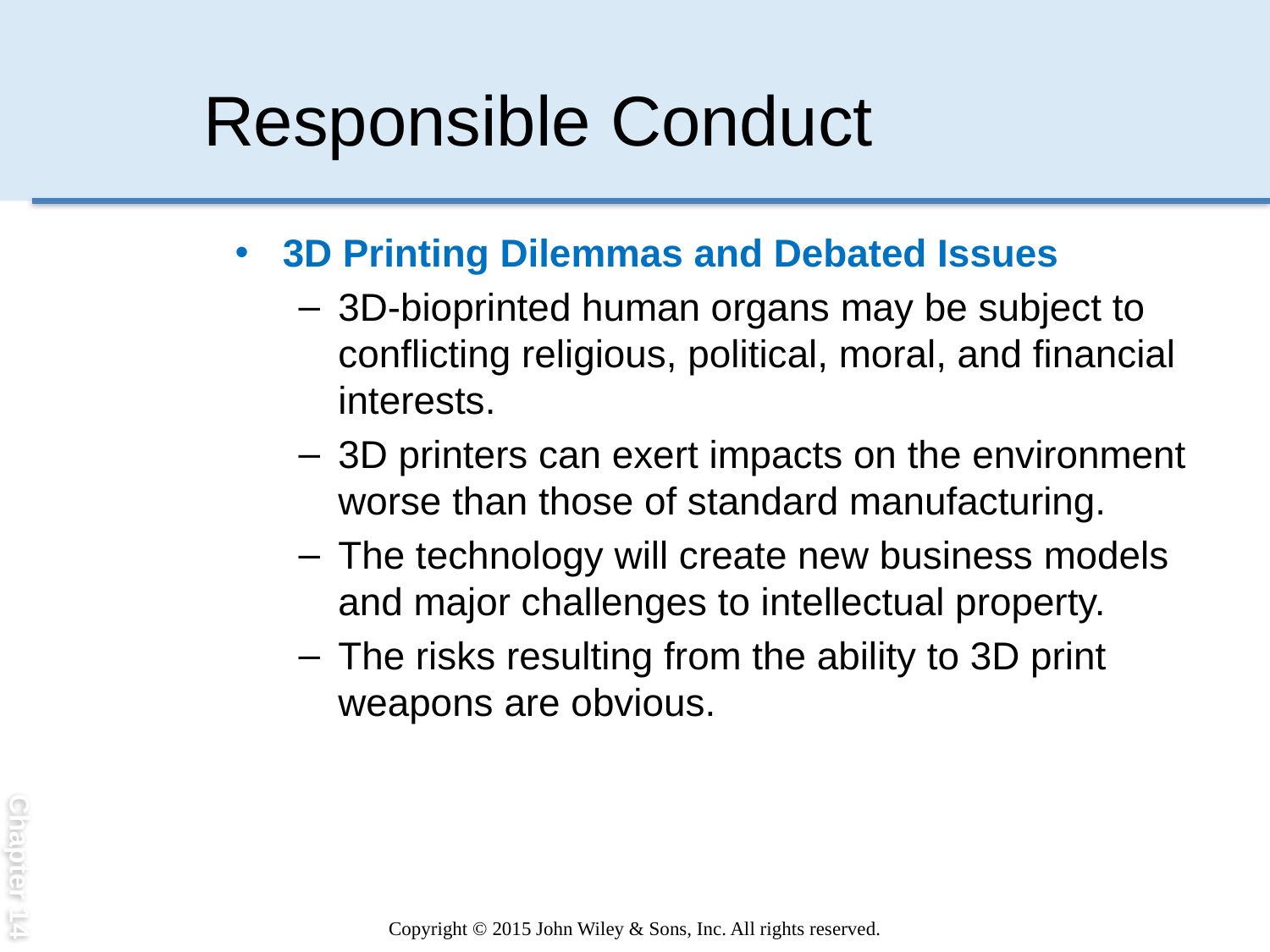

Chapter 14
# Responsible Conduct
3D Printing Dilemmas and Debated Issues
3D-bioprinted human organs may be subject to conflicting religious, political, moral, and financial interests.
3D printers can exert impacts on the environment worse than those of standard manufacturing.
The technology will create new business models and major challenges to intellectual property.
The risks resulting from the ability to 3D print weapons are obvious.